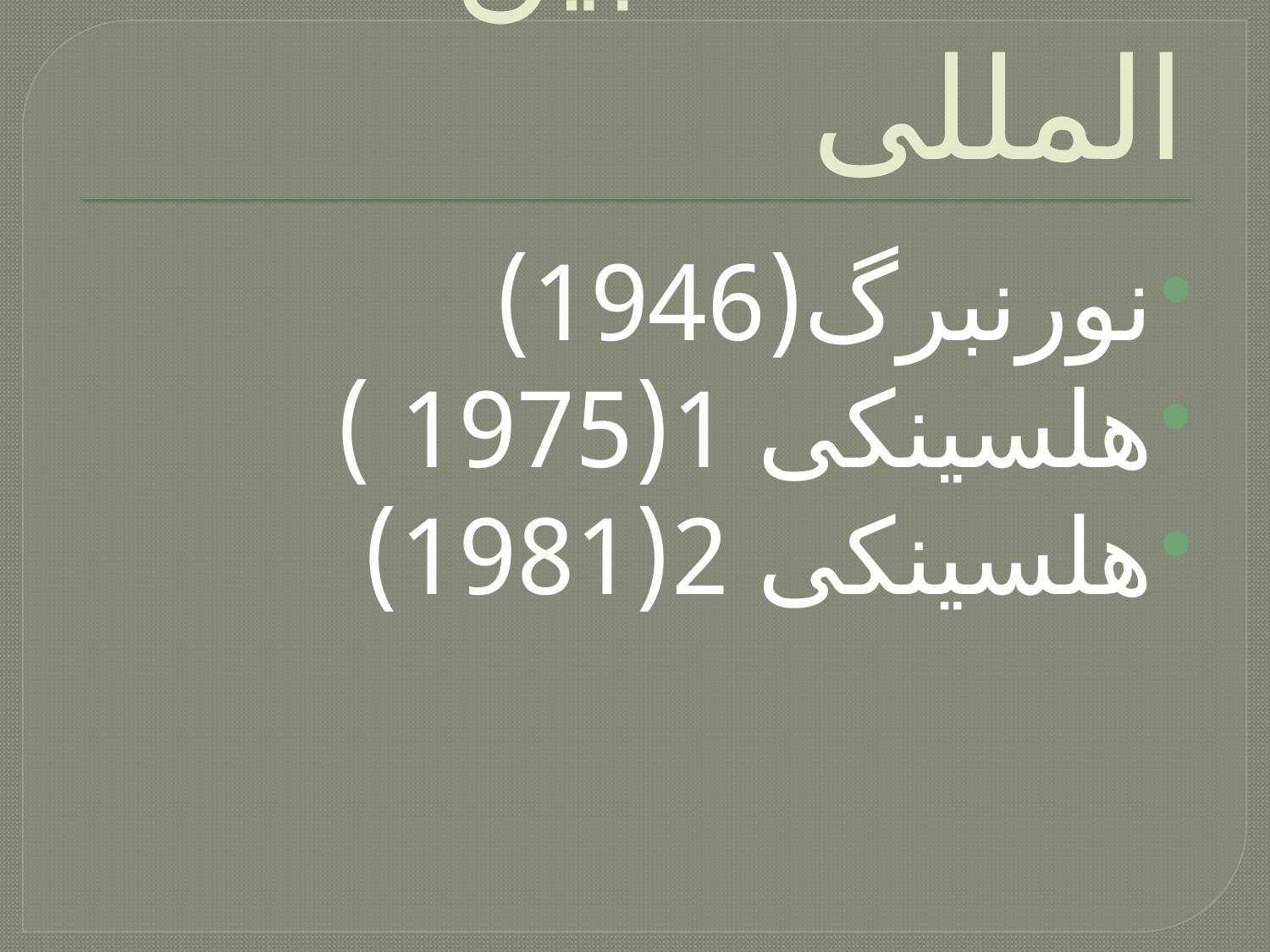

# معاهدات بین المللی
نورنبرگ(1946)
هلسینکی 1(1975 )
هلسینکی 2(1981)